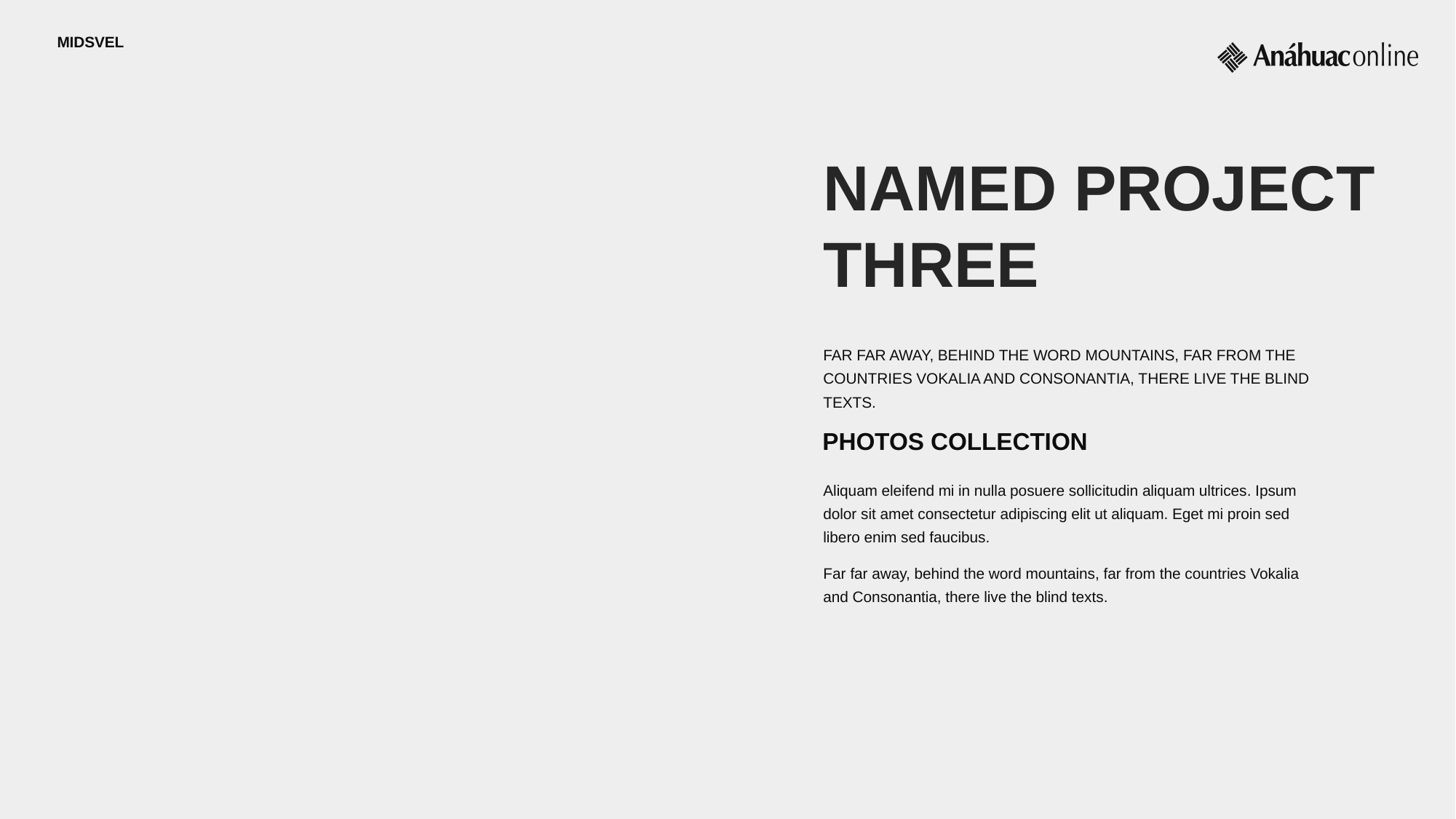

MIDSVEL
NAMED PROJECT THREE
FAR FAR AWAY, BEHIND THE WORD MOUNTAINS, FAR FROM THE COUNTRIES VOKALIA AND CONSONANTIA, THERE LIVE THE BLIND TEXTS.
PHOTOS COLLECTION
Aliquam eleifend mi in nulla posuere sollicitudin aliquam ultrices. Ipsum dolor sit amet consectetur adipiscing elit ut aliquam. Eget mi proin sed libero enim sed faucibus.
Far far away, behind the word mountains, far from the countries Vokalia and Consonantia, there live the blind texts.